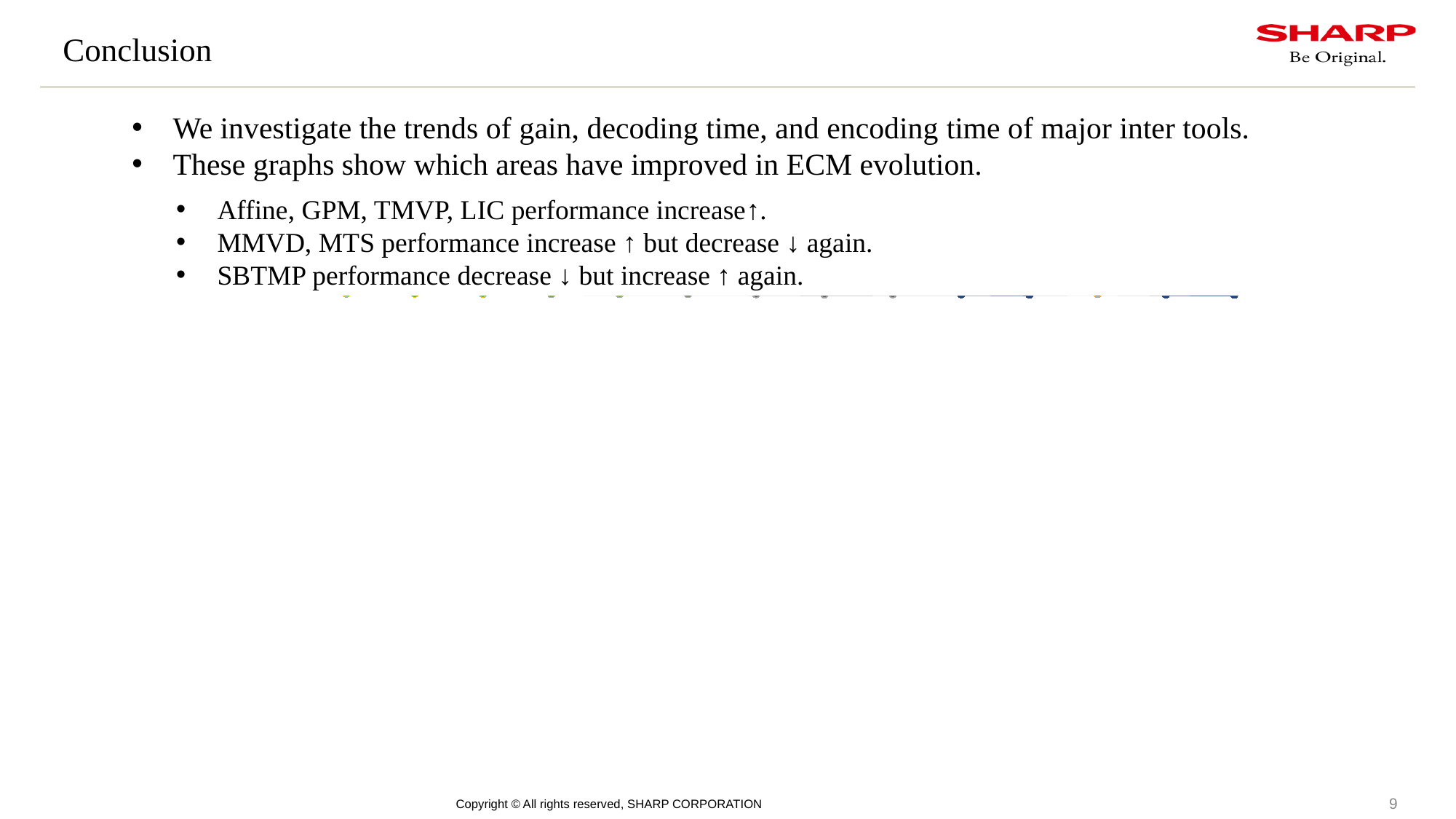

# Conclusion
We investigate the trends of gain, decoding time, and encoding time of major inter tools.
These graphs show which areas have improved in ECM evolution.
Affine, GPM, TMVP, LIC performance increase↑.
MMVD, MTS performance increase ↑ but decrease ↓ again.
SBTMP performance decrease ↓ but increase ↑ again.

### Chart

| Category | Affine | SBTMVP | SMVD | MMVD | TMVP | BCW | LIC | OBMC | CIIP | GPM | InterCCCM | MTS | LFNST | ALF |
|---|---|---|---|---|---|---|---|---|---|---|---|---|---|---|
| 1 | 2.42 | 0.48 | 0.1 | 0.11 | 0.91 | 0.17 | 0.64 | 0.82 | 0.3 | None | None | 0.63 | 1.07 | 5.9 |
| 2 | 2.34 | 0.42 | 0.1 | 0.1 | 0.85 | 0.16 | 0.6 | 0.75 | 0.25 | None | None | 0.84 | 1.27 | 5.42 |
| 3.1 | 2.33 | 0.41 | 0.07 | 0.1 | 0.88 | 0.16 | 0.63 | 0.75 | 0.36 | None | None | 0.86 | 1.26 | 6.02 |
| 4 | 2.3 | 0.36 | 0.06 | 0.15 | 1.0 | 0.15 | 0.59 | 0.72 | 0.25 | None | None | 0.79 | 1.18 | 4.73 |
| 5.0999999999999996 | 2.62 | 0.22 | 0.05 | 0.14 | 0.84 | 0.16 | 0.62 | 0.78 | 0.23 | 1.71 | None | 0.81 | 1.16 | 4.67 |
| 6 | None | 0.2 | 0.05 | 0.2 | 0.84 | 0.14 | 0.61 | 0.76 | 0.18 | 1.97 | None | 0.98 | 1.14 | 4.76 |
| 7 | None | 0.19 | 0.04 | 0.18 | 0.86 | None | 0.58 | 0.71 | 0.16 | 1.92 | None | 0.96 | 1.19 | 4.88 |
| 8.1 | 3.07 | 0.27 | 0.02 | 0.18 | 1.0 | 0.21 | 0.62 | 0.64 | 0.16 | 1.88 | None | 0.88 | 1.56 | 4.85 |
| 9.1 | 3.09 | 0.24 | 0.03 | 0.15 | 0.93 | 0.24 | 0.84 | 0.7 | 0.15 | 1.89 | None | 0.85 | 1.47 | 5.23 |
| 10.1 | 3.07 | 0.24 | 0.04 | 0.17 | 0.94 | 0.27 | 0.81 | 0.65 | 0.14 | 2.1 | 0.04 | 0.75 | 1.75 | 5.44 |
| 11 | 3.19 | 0.26 | 0.03 | 0.14 | 0.98 | 0.28 | 0.89 | 0.69 | 0.14 | 2.1 | 0.01 | 0.77 | 1.76 | 5.39 |
| 12.1 | None | 0.36 | 0.05 | 0.11 | 1.07 | 0.22 | 0.78 | 0.7 | 0.17 | 2.35 | None | 0.69 | 2.12 | 5.5 |
| 13 | None | 0.39 | 0.02 | 0.1 | 1.49 | 0.19 | 0.82 | 0.69 | 0.16 | 2.43 | 0.02 | 0.67 | 2.18 | 5.47 |
| 14 | None | 0.35 | 0.01 | 0.08 | 1.2 | 0.2 | 0.86 | 0.67 | 0.13 | 2.51 | 0.0 | 0.67 | None | 5.35 |
9
Copyright © All rights reserved, SHARP CORPORATION